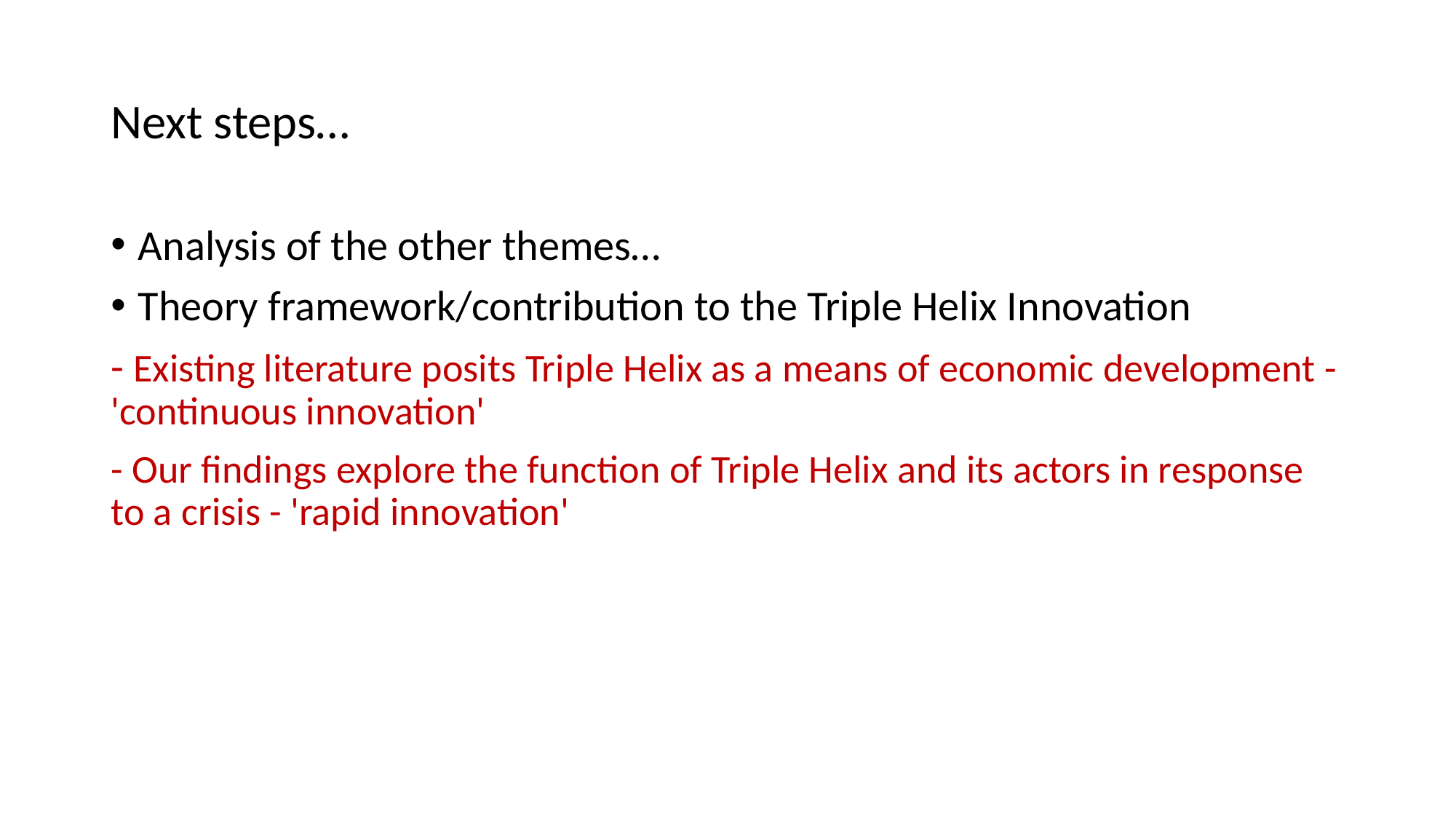

# Next steps…
Analysis of the other themes…
Theory framework/contribution to the Triple Helix Innovation
- Existing literature posits Triple Helix as a means of economic development - 'continuous innovation'
- Our findings explore the function of Triple Helix and its actors in response to a crisis - 'rapid innovation'